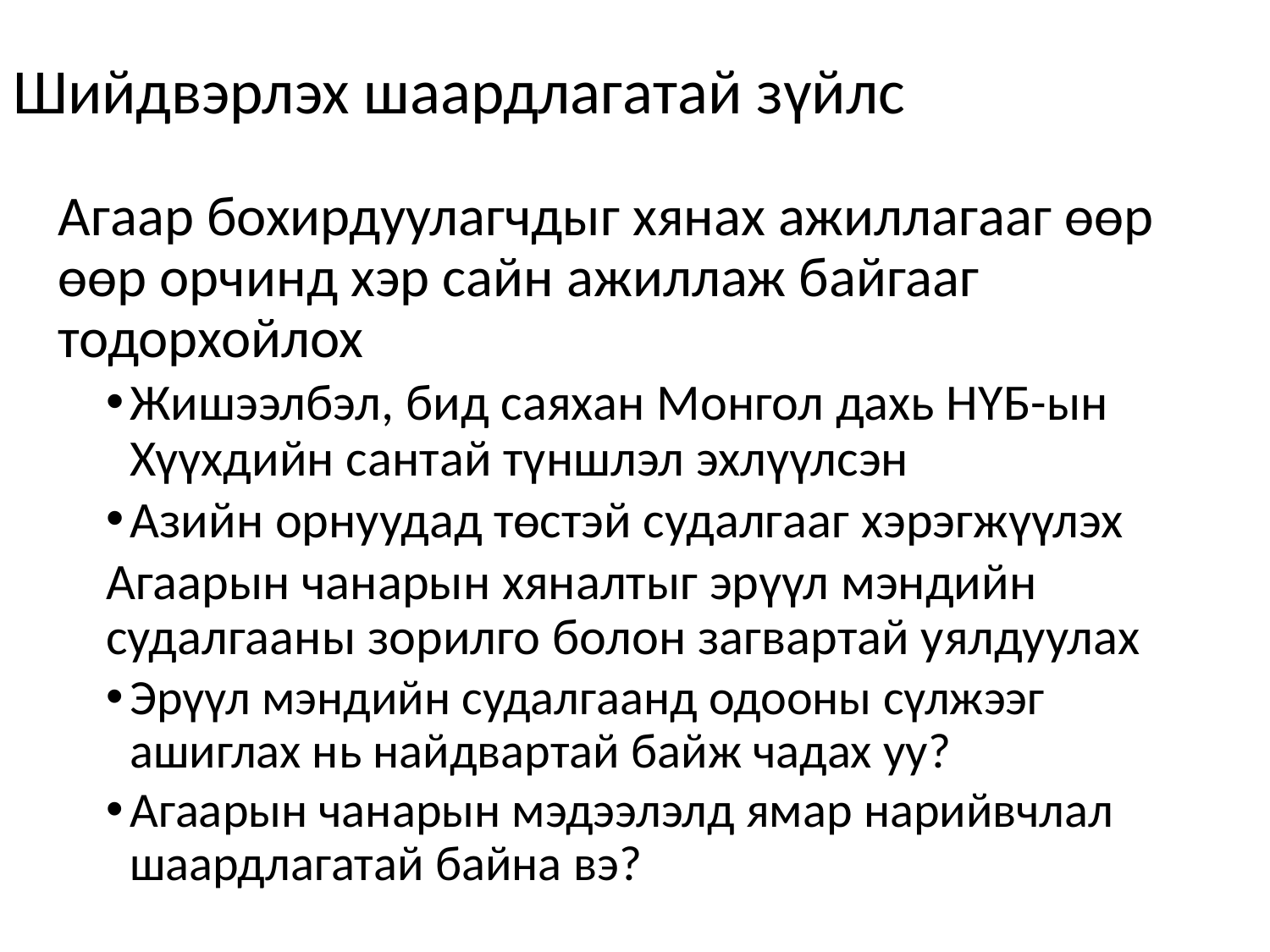

# Шийдвэрлэх шаардлагатай зүйлс
Агаар бохирдуулагчдыг хянах ажиллагааг өөр өөр орчинд хэр сайн ажиллаж байгааг тодорхойлох
Жишээлбэл, бид саяхан Монгол дахь НҮБ-ын Хүүхдийн сантай түншлэл эхлүүлсэн
Азийн орнуудад төстэй судалгааг хэрэгжүүлэх
Агаарын чанарын хяналтыг эрүүл мэндийн судалгааны зорилго болон загвартай уялдуулах
Эрүүл мэндийн судалгаанд одооны сүлжээг ашиглах нь найдвартай байж чадах уу?
Агаарын чанарын мэдээлэлд ямар нарийвчлал шаардлагатай байна вэ?